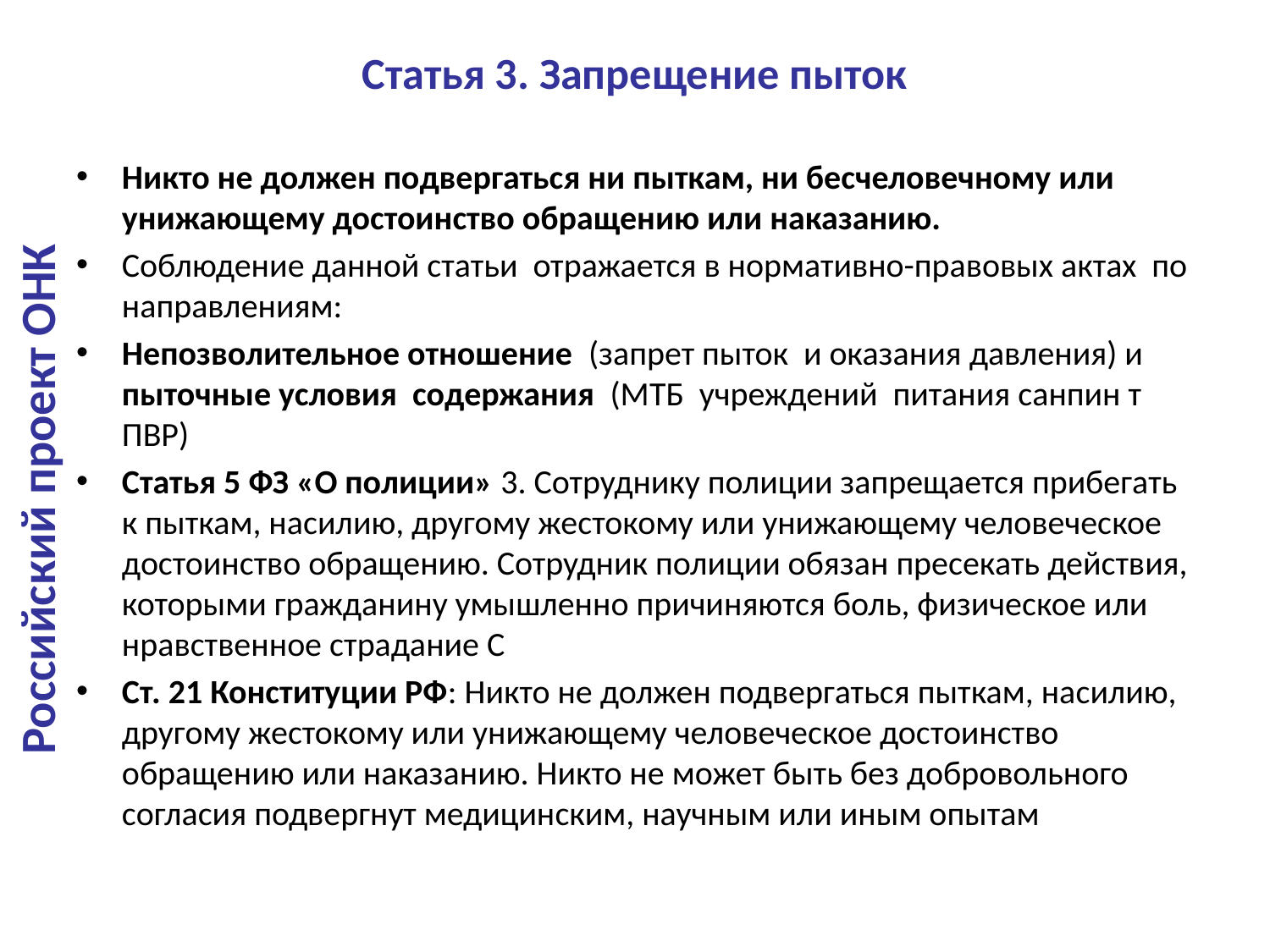

# Статья 3. Запрещение пыток
Никто не должен подвергаться ни пыткам, ни бесчеловечному или унижающему достоинство обращению или наказанию.
Соблюдение данной статьи  отражается в нормативно-правовых актах  по направлениям:
Непозволительное отношение  (запрет пыток  и оказания давления) и пыточные условия  содержания  (МТБ  учреждений  питания санпин т ПВР)
Статья 5 ФЗ «О полиции» 3. Сотруднику полиции запрещается прибегать к пыткам, насилию, другому жестокому или унижающему человеческое достоинство обращению. Сотрудник полиции обязан пресекать действия, которыми гражданину умышленно причиняются боль, физическое или нравственное страдание С
Ст. 21 Конституции РФ: Никто не должен подвергаться пыткам, насилию, другому жестокому или унижающему человеческое достоинство обращению или наказанию. Никто не может быть без добровольного согласия подвергнут медицинским, научным или иным опытам

Российский проект ОНК